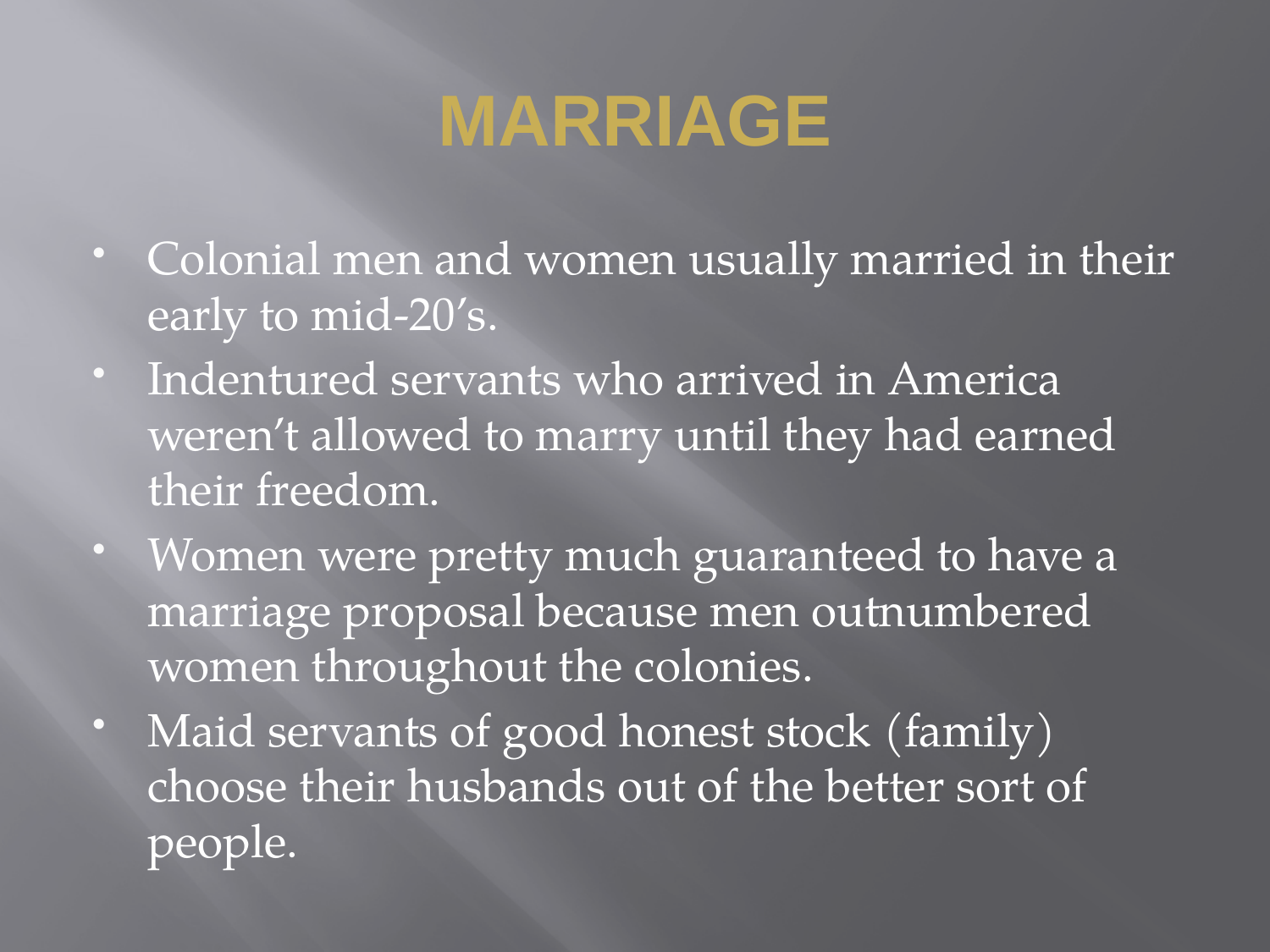

# Marriage
Colonial men and women usually married in their early to mid-20’s.
Indentured servants who arrived in America weren’t allowed to marry until they had earned their freedom.
Women were pretty much guaranteed to have a marriage proposal because men outnumbered women throughout the colonies.
Maid servants of good honest stock (family) choose their husbands out of the better sort of people.